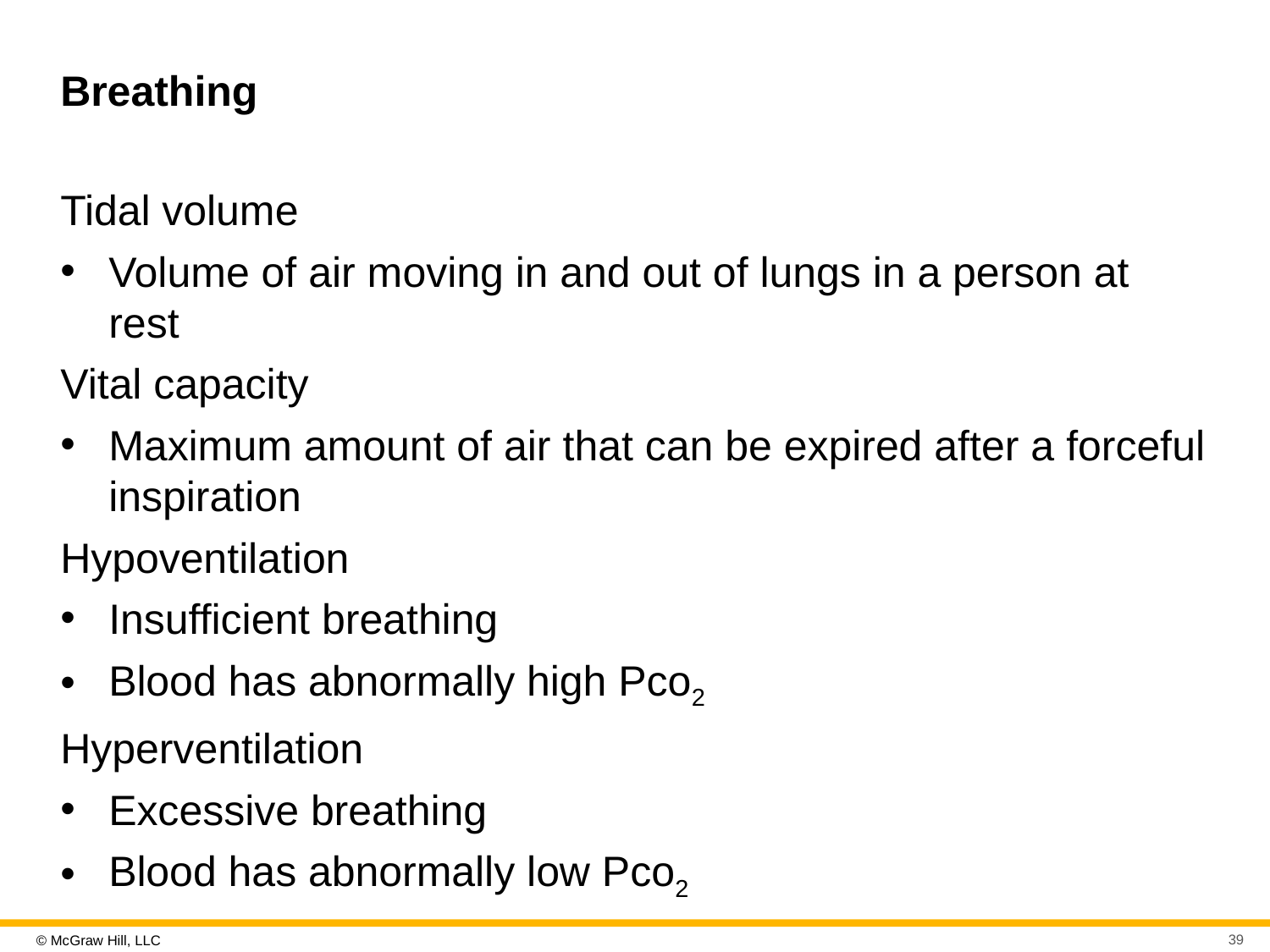

# Breathing
Tidal volume
Volume of air moving in and out of lungs in a person at rest
Vital capacity
Maximum amount of air that can be expired after a forceful inspiration
Hypoventilation
Insufficient breathing
Blood has abnormally high Pco2
Hyperventilation
Excessive breathing
Blood has abnormally low Pco2
39